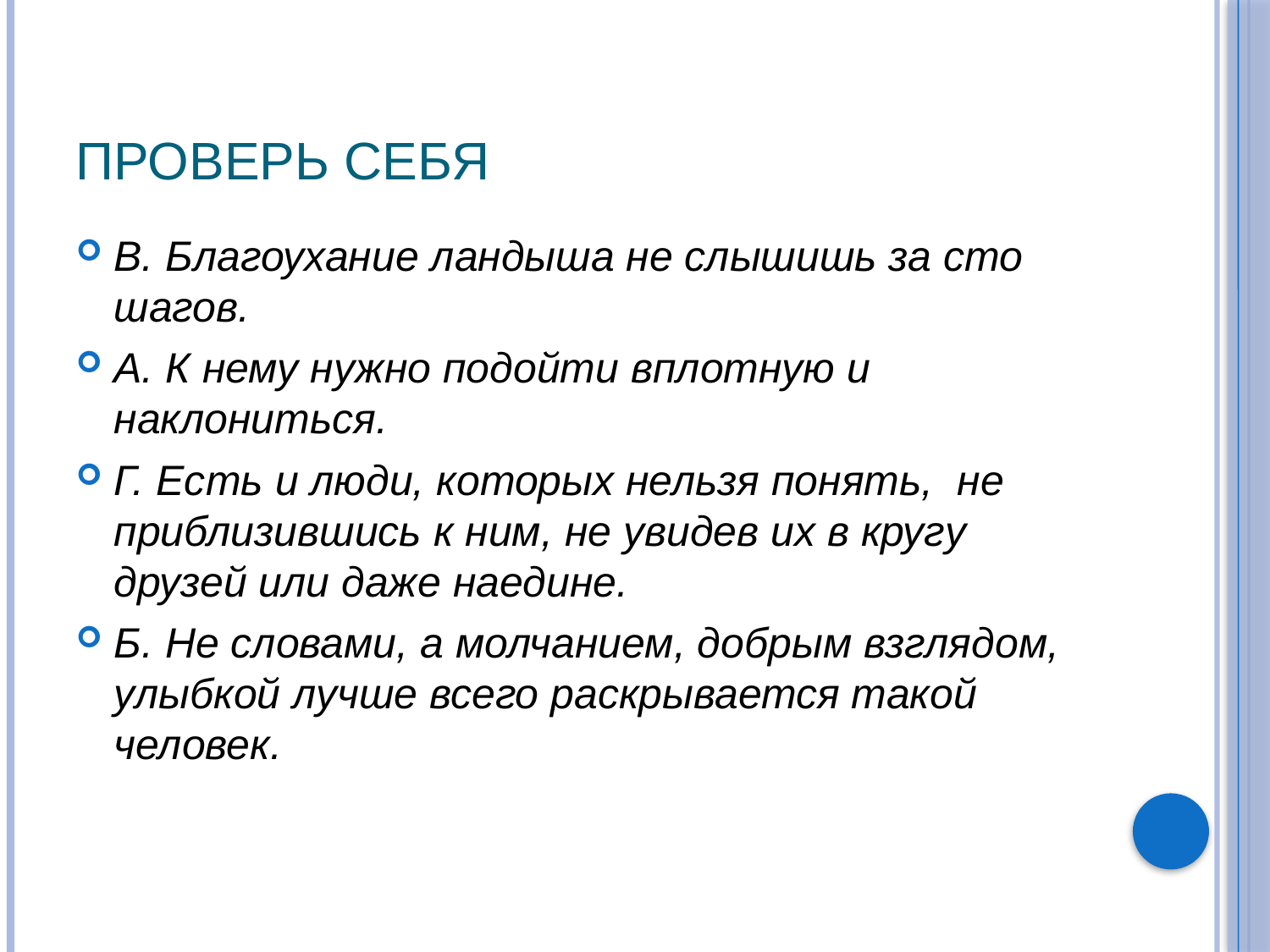

# Проверь себя
В. Благоухание ландыша не слышишь за сто шагов.
А. К нему нужно подойти вплотную и наклониться.
Г. Есть и люди, которых нельзя понять,  не приблизившись к ним, не увидев их в кругу друзей или даже наедине.
Б. Не словами, а молчанием, добрым взглядом, улыбкой лучше всего раскрывается такой человек.